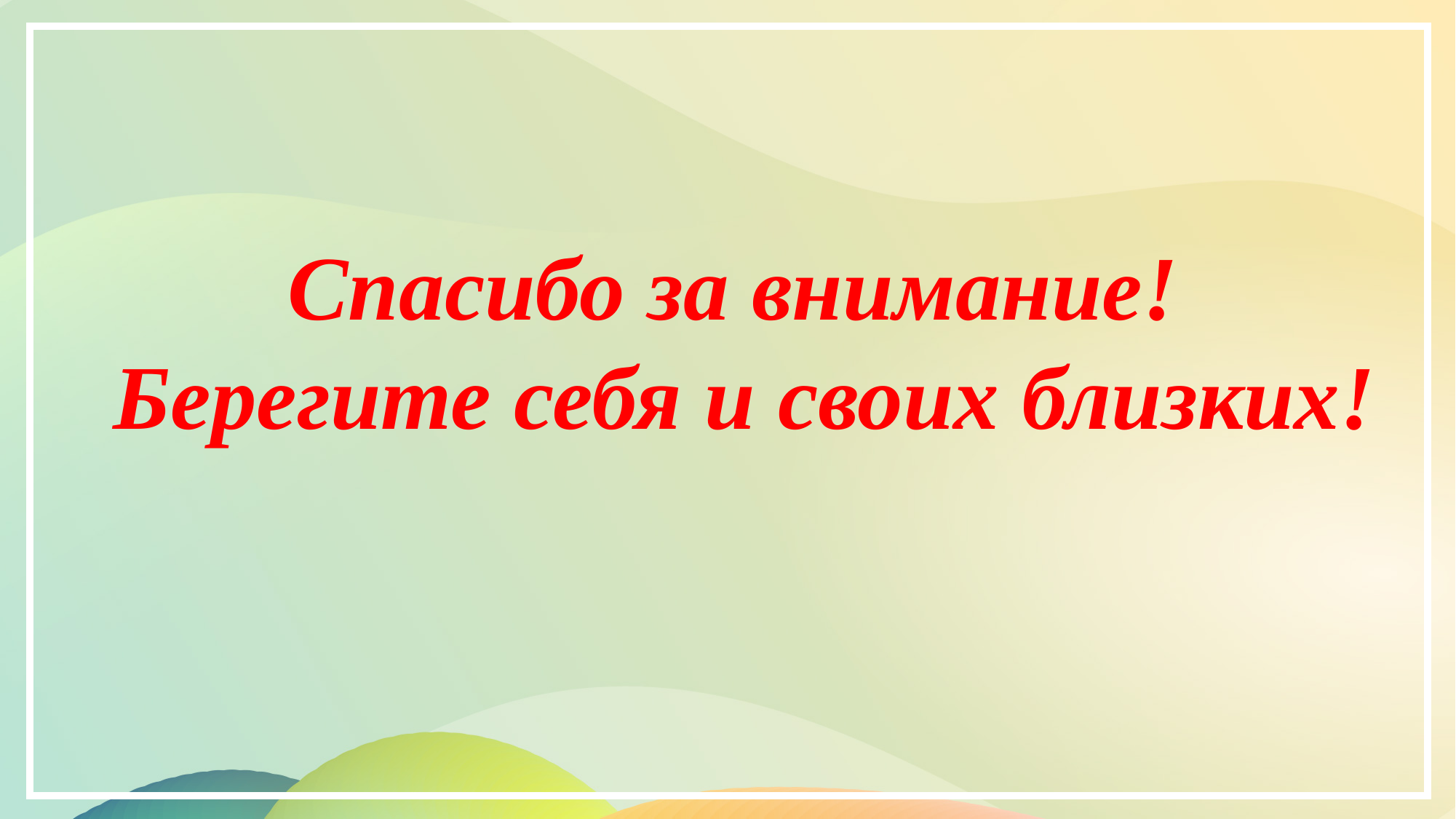

Спасибо за внимание!
Берегите себя и своих близких!